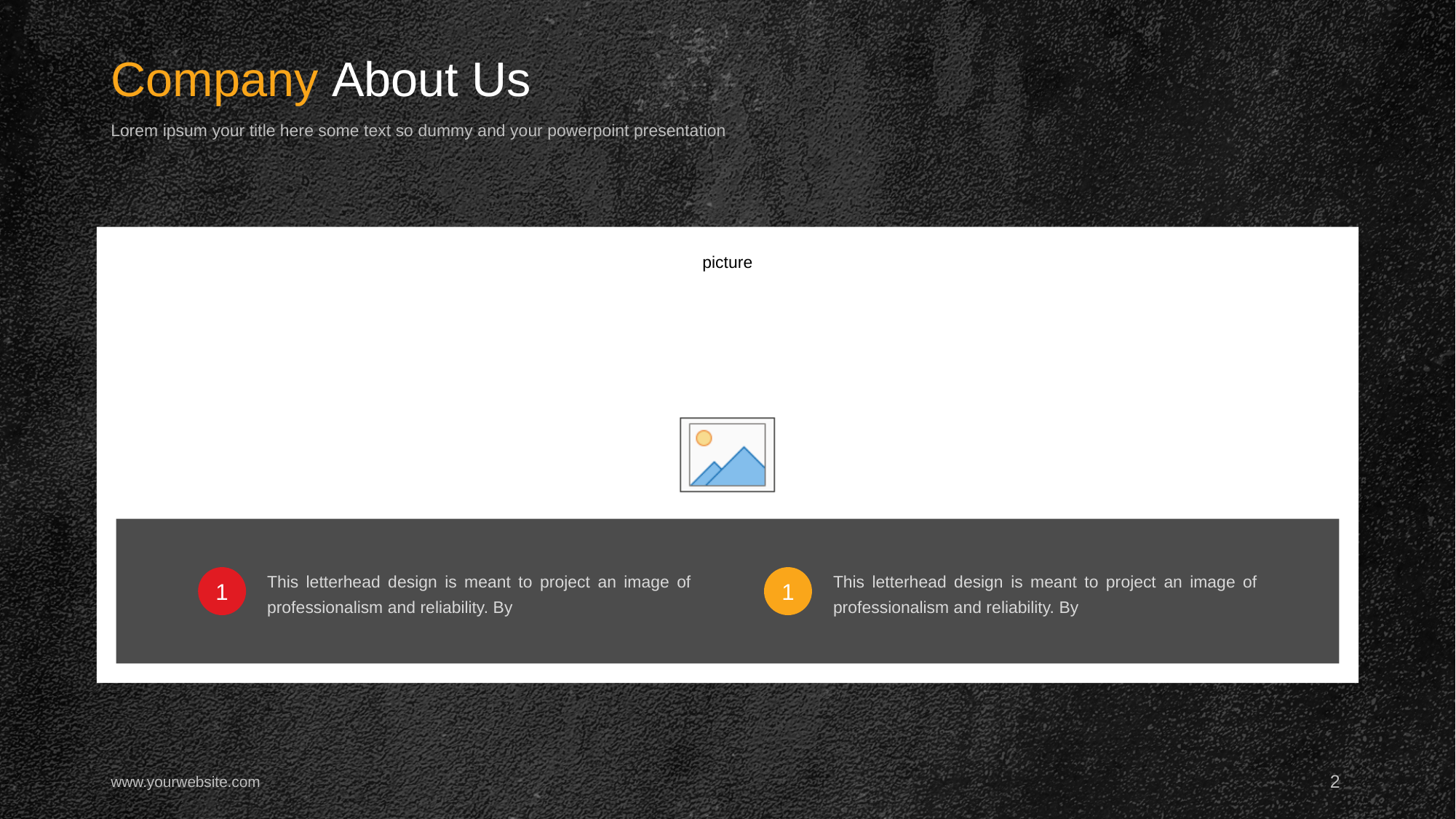

# Company About Us
Lorem ipsum your title here some text so dummy and your powerpoint presentation

1
This letterhead design is meant to project an image of professionalism and reliability. By

1
This letterhead design is meant to project an image of professionalism and reliability. By
2
www.yourwebsite.com